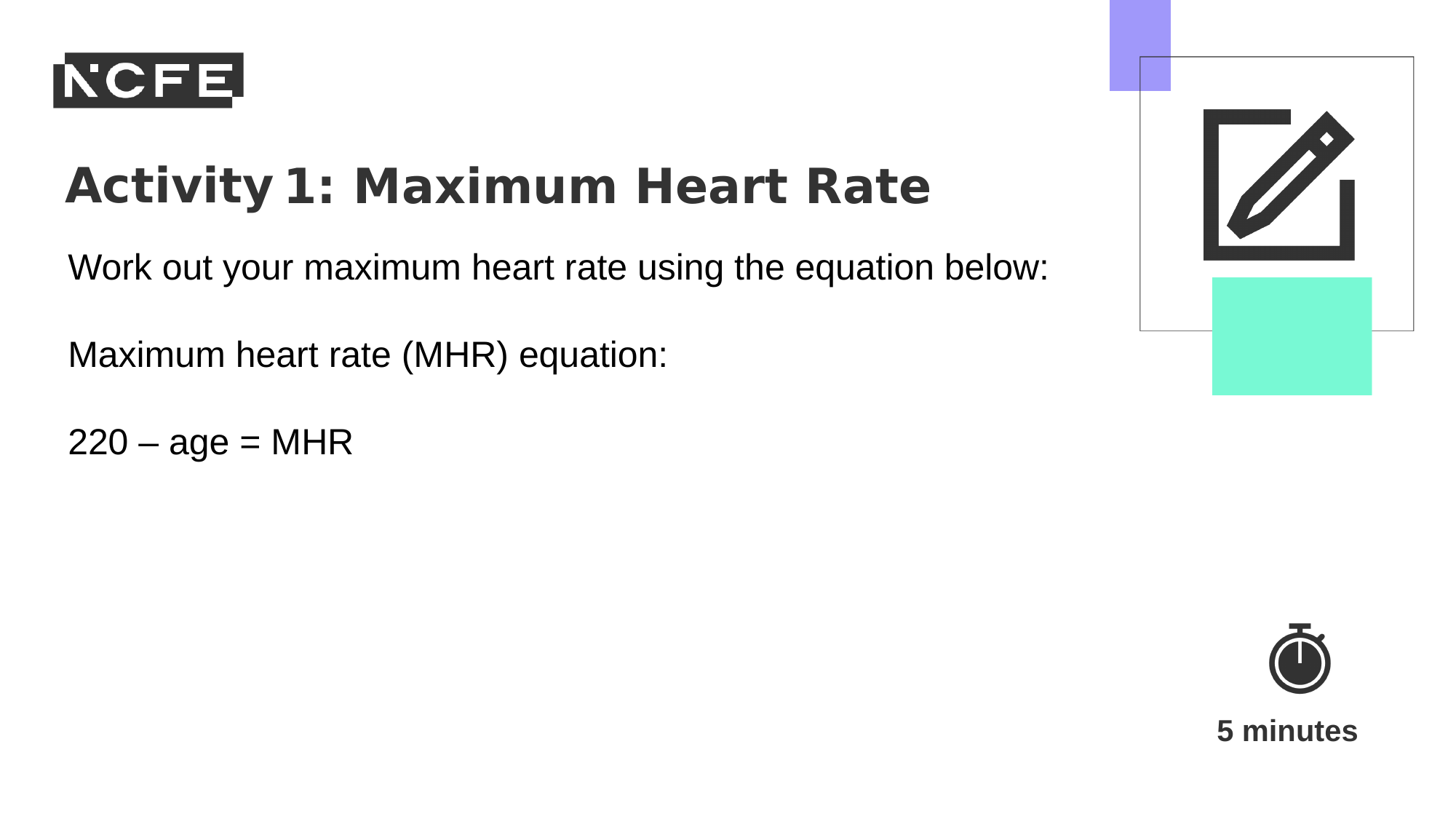

1: Maximum Heart Rate
Work out your maximum heart rate using the equation below:

Maximum heart rate (MHR) equation:

220 – age = MHR

5 minutes